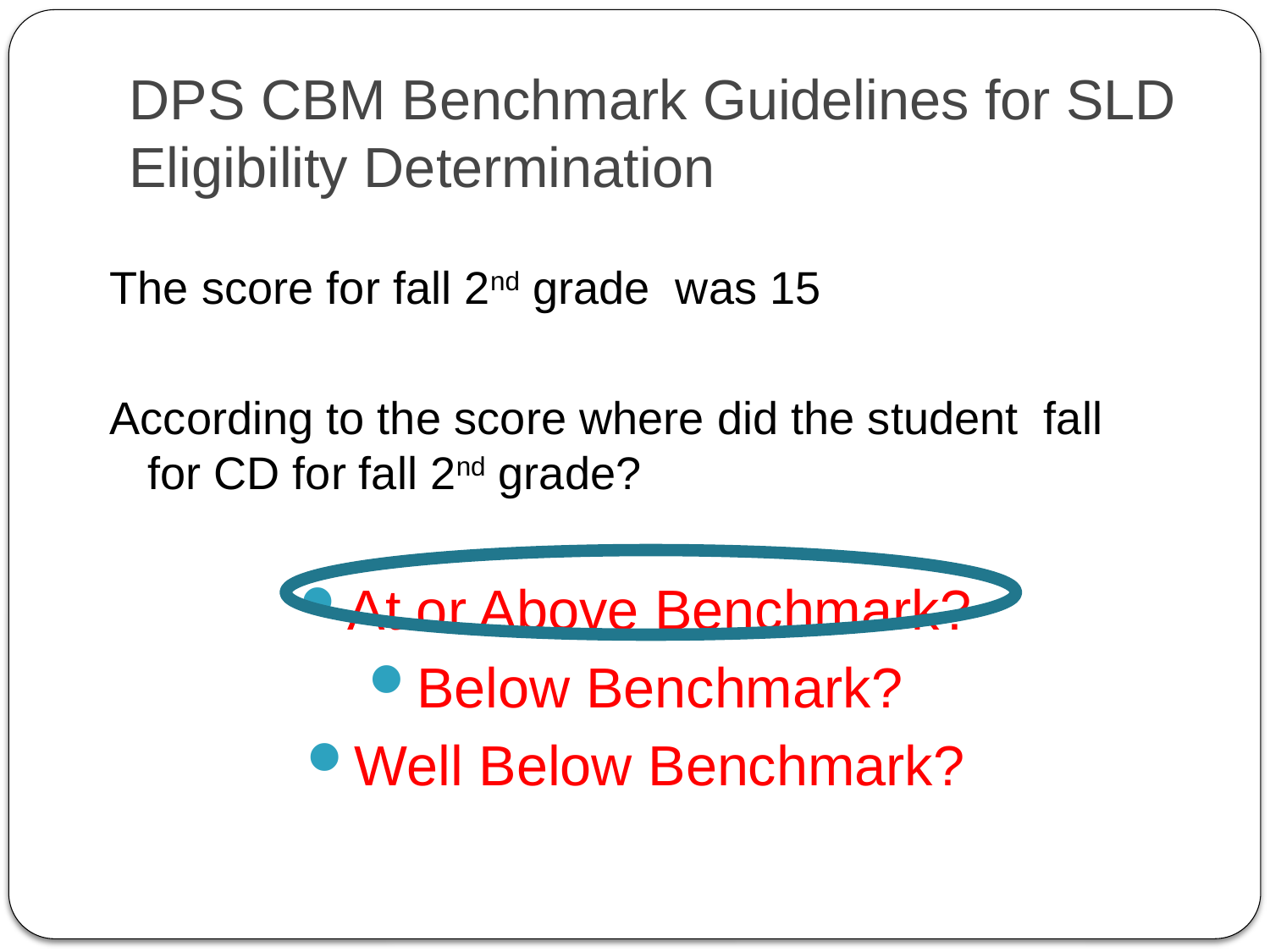

# DPS CBM Benchmark Guidelines for SLD Eligibility Determination
The score for fall 2nd grade  was 15

According to the score where did the student  fall for CD for fall 2nd grade?

At or Above Benchmark?
Below Benchmark?
Well Below Benchmark?